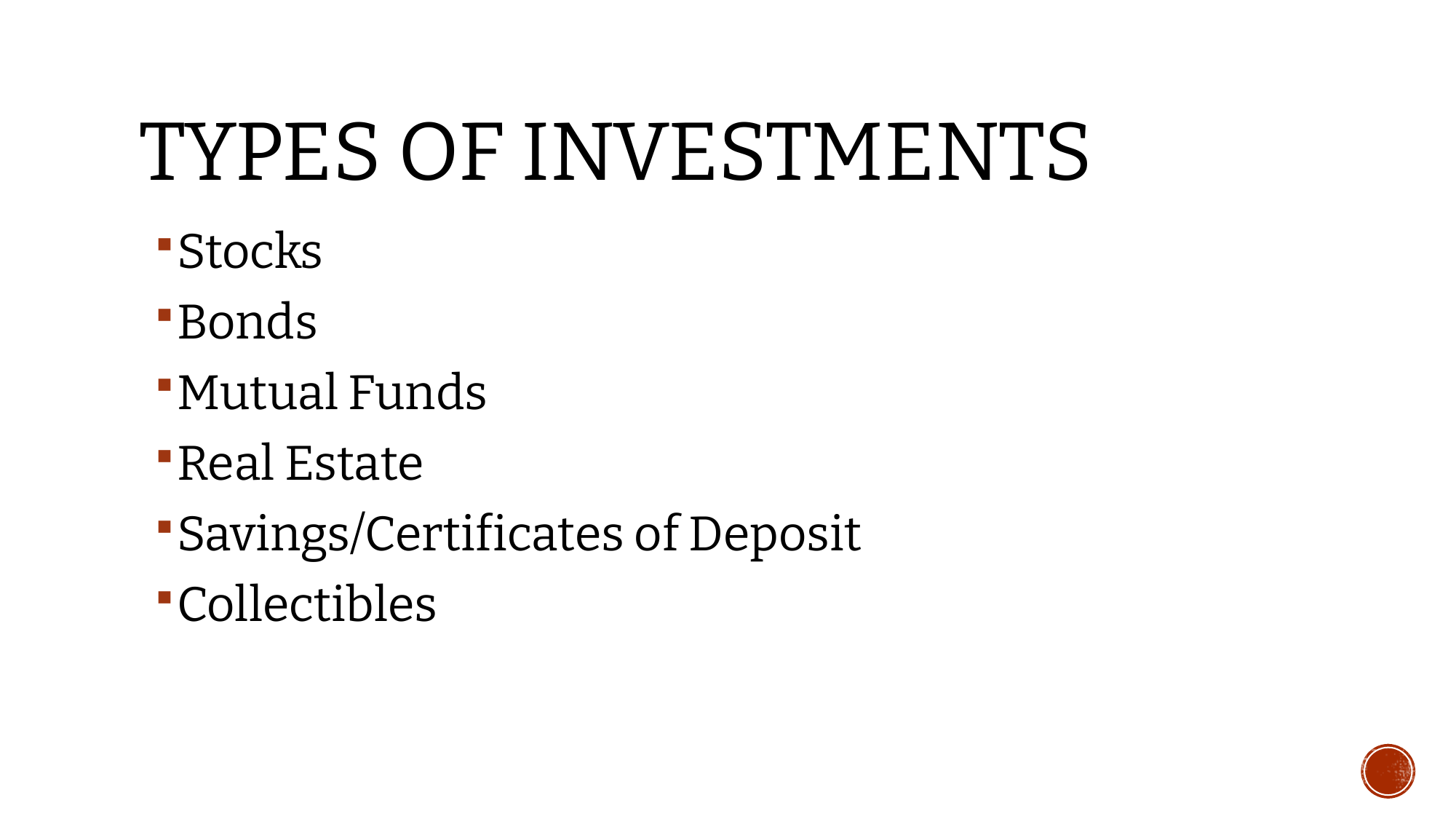

# Types of Investments
Stocks
Bonds
Mutual Funds
Real Estate
Savings/Certificates of Deposit
Collectibles